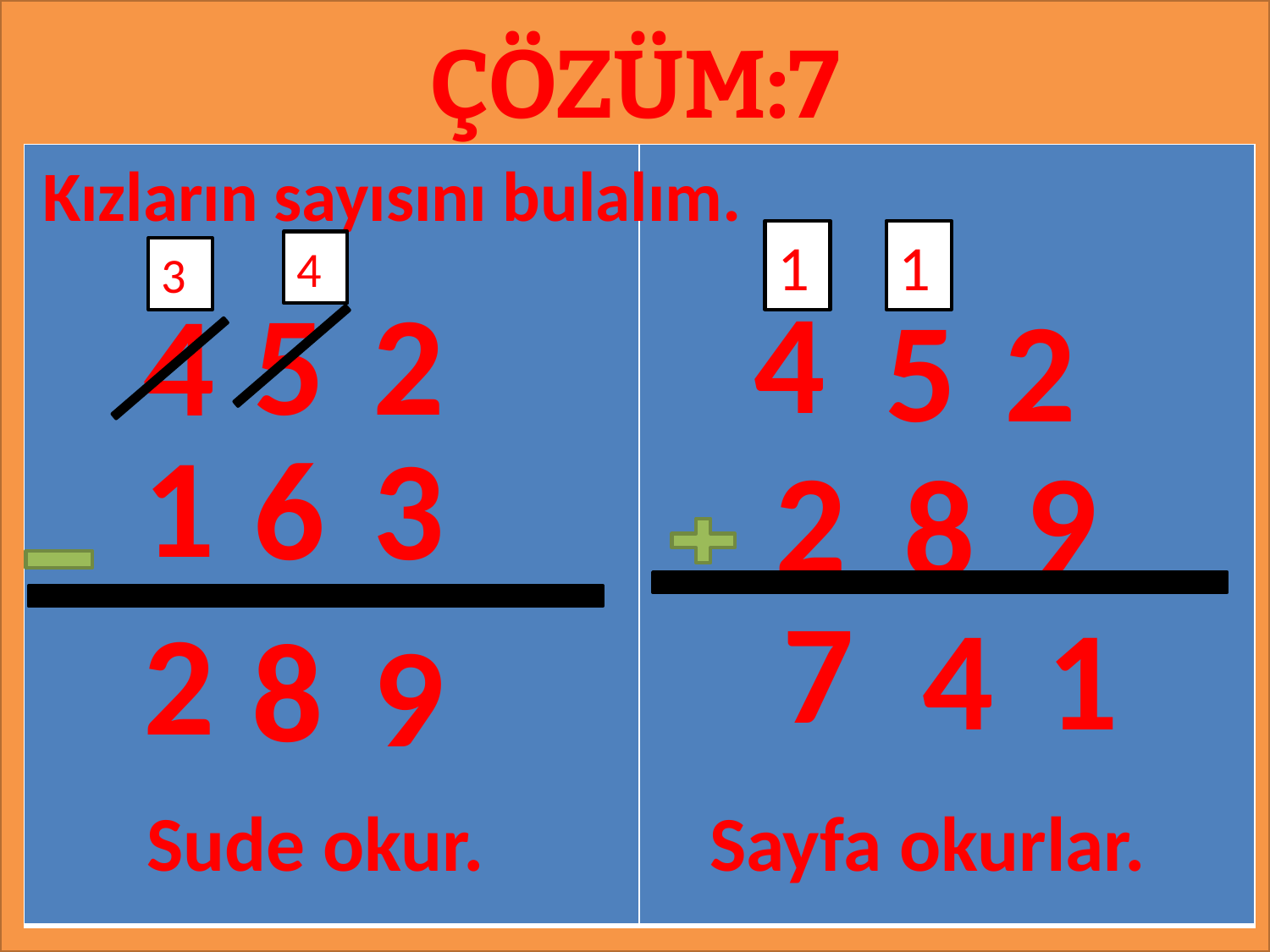

ÇÖZÜM:7
#
Kızların sayısını bulalım.
|  |  |
| --- | --- |
1
1
4
3
4
5
2
4
5
2

1
6
3
9
2
8

7
1
4
2
8
9
Sude okur.
Sayfa okurlar.